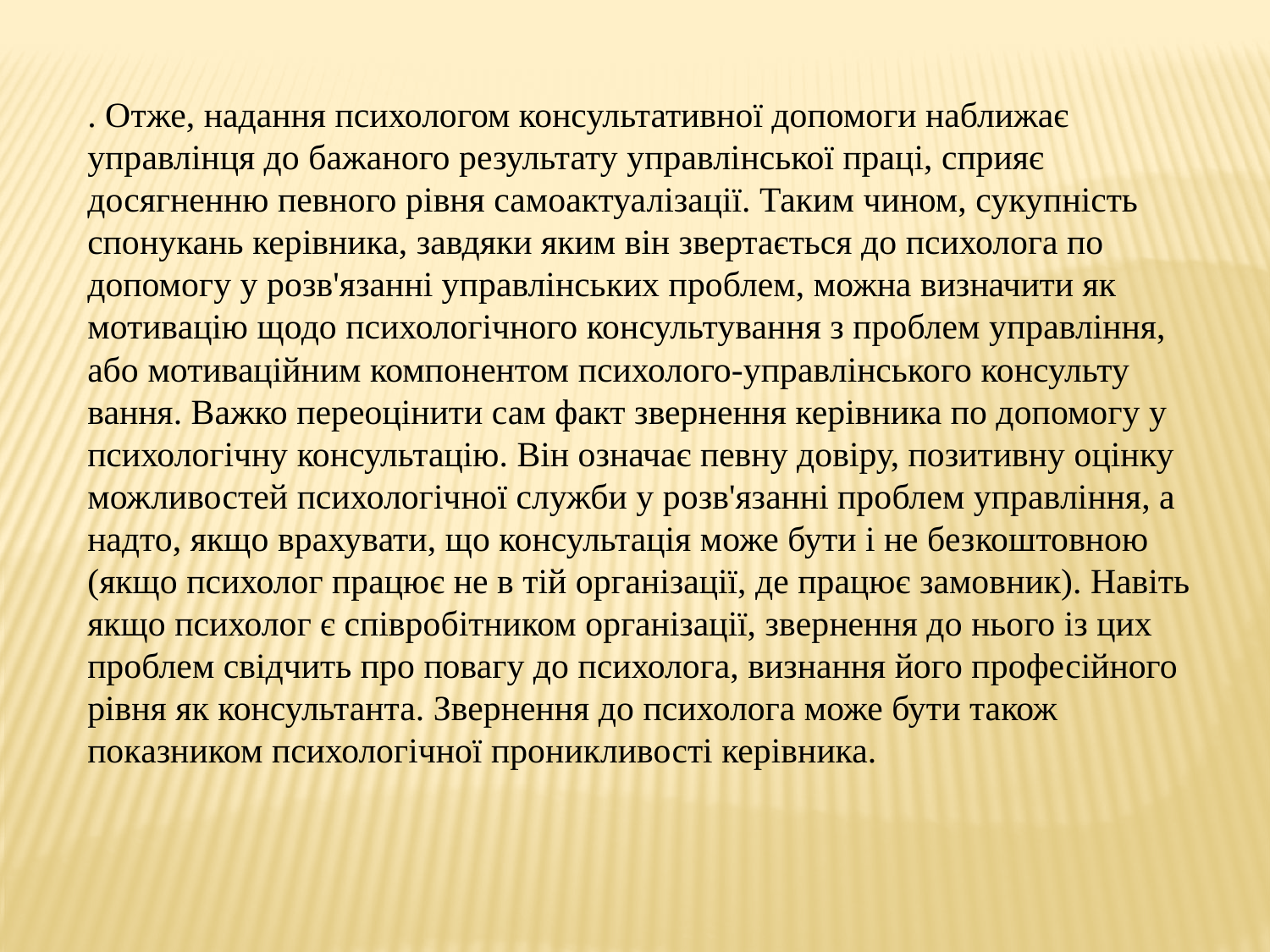

. Отже, надання пси­хологом консультативної допомоги наближає управлінця до бажа­ного результату управлінської праці, сприяє досягненню певного рівня самоактуалізації. Таким чином, сукупність спонукань керівника, завдяки яким він звертається до психолога по допомогу у розв'я­занні управлінських проблем, можна визначити як мотивацію щодо психологічного консультування з проблем управління, або мо­тиваційним компонентом психолого-управлінського консульту­вання. Важко переоцінити сам факт звернення керівника по допомогу у психологічну консультацію. Він означає певну довіру, позитивну оцін­ку можливостей психологічної служби у розв'язанні проблем управ­ління, а надто, якщо врахувати, що консультація може бути і не без­коштовною (якщо психолог працює не в тій організації, де працює замовник). Навіть якщо психолог є співробітником організації, звер­нення до нього із цих проблем свідчить про повагу до психолога, визнання його професійного рівня як консультанта. Звернення до психолога може бути також показником психологічної проникливості керівника.